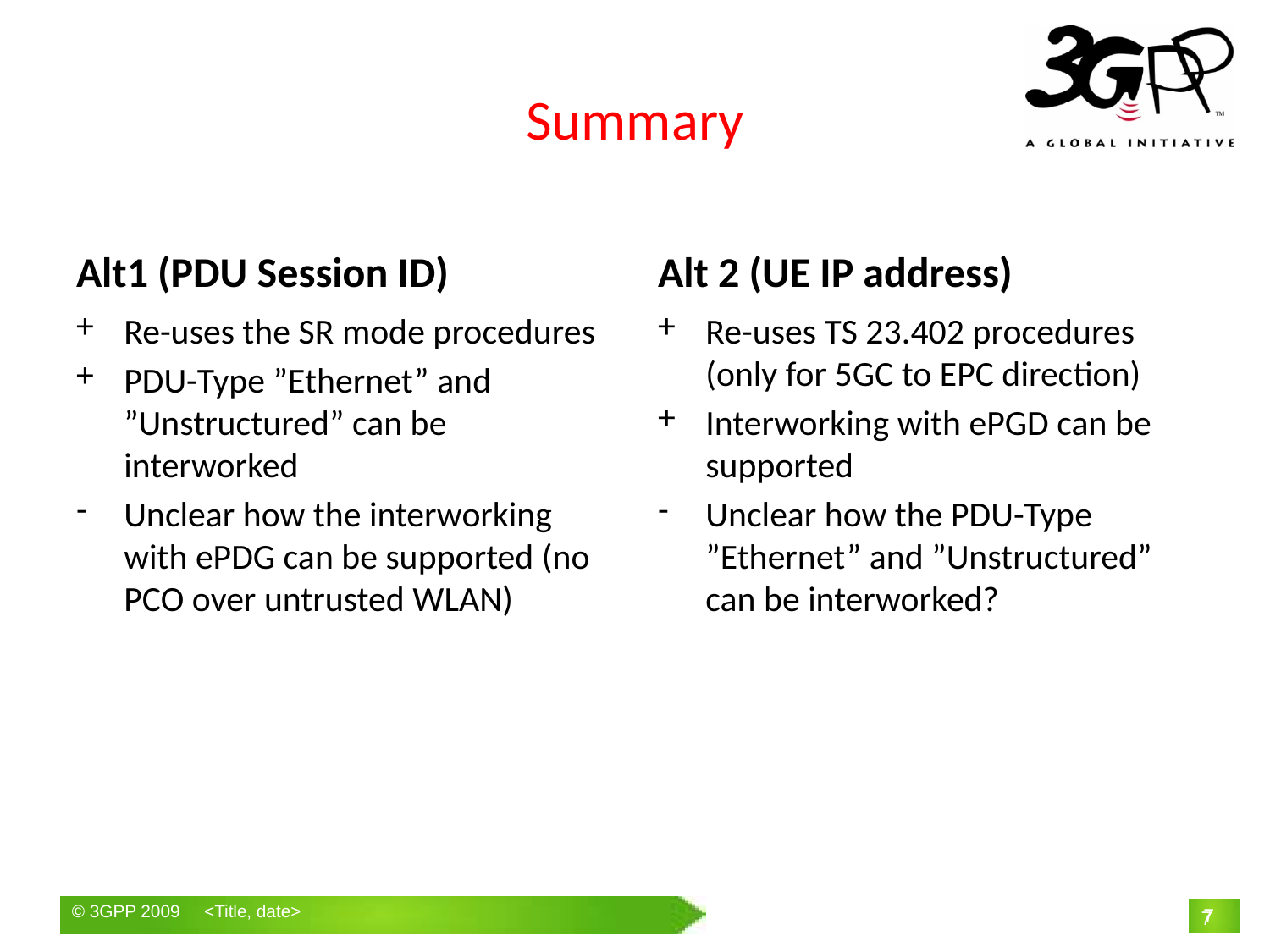

# Summary
Alt1 (PDU Session ID)
Alt 2 (UE IP address)
Re-uses the SR mode procedures
PDU-Type ”Ethernet” and ”Unstructured” can be interworked
Unclear how the interworking with ePDG can be supported (no PCO over untrusted WLAN)
Re-uses TS 23.402 procedures (only for 5GC to EPC direction)
Interworking with ePGD can be supported
Unclear how the PDU-Type ”Ethernet” and ”Unstructured” can be interworked?

7